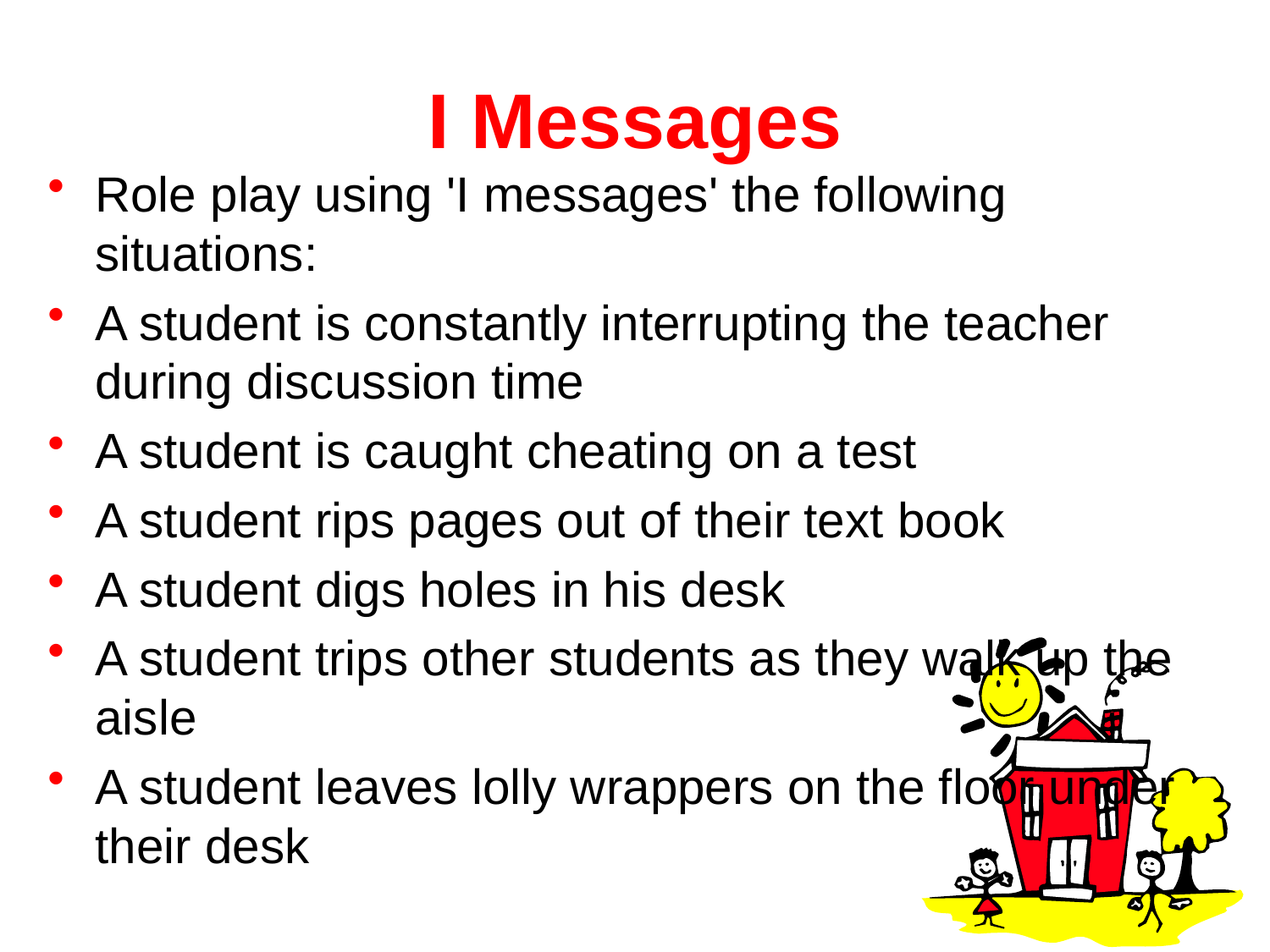

# I Messages
Role play using 'I messages' the following situations:
A student is constantly interrupting the teacher during discussion time
A student is caught cheating on a test
A student rips pages out of their text book
A student digs holes in his desk
A student trips other students as they walk up the aisle
A student leaves lolly wrappers on the floor under their desk